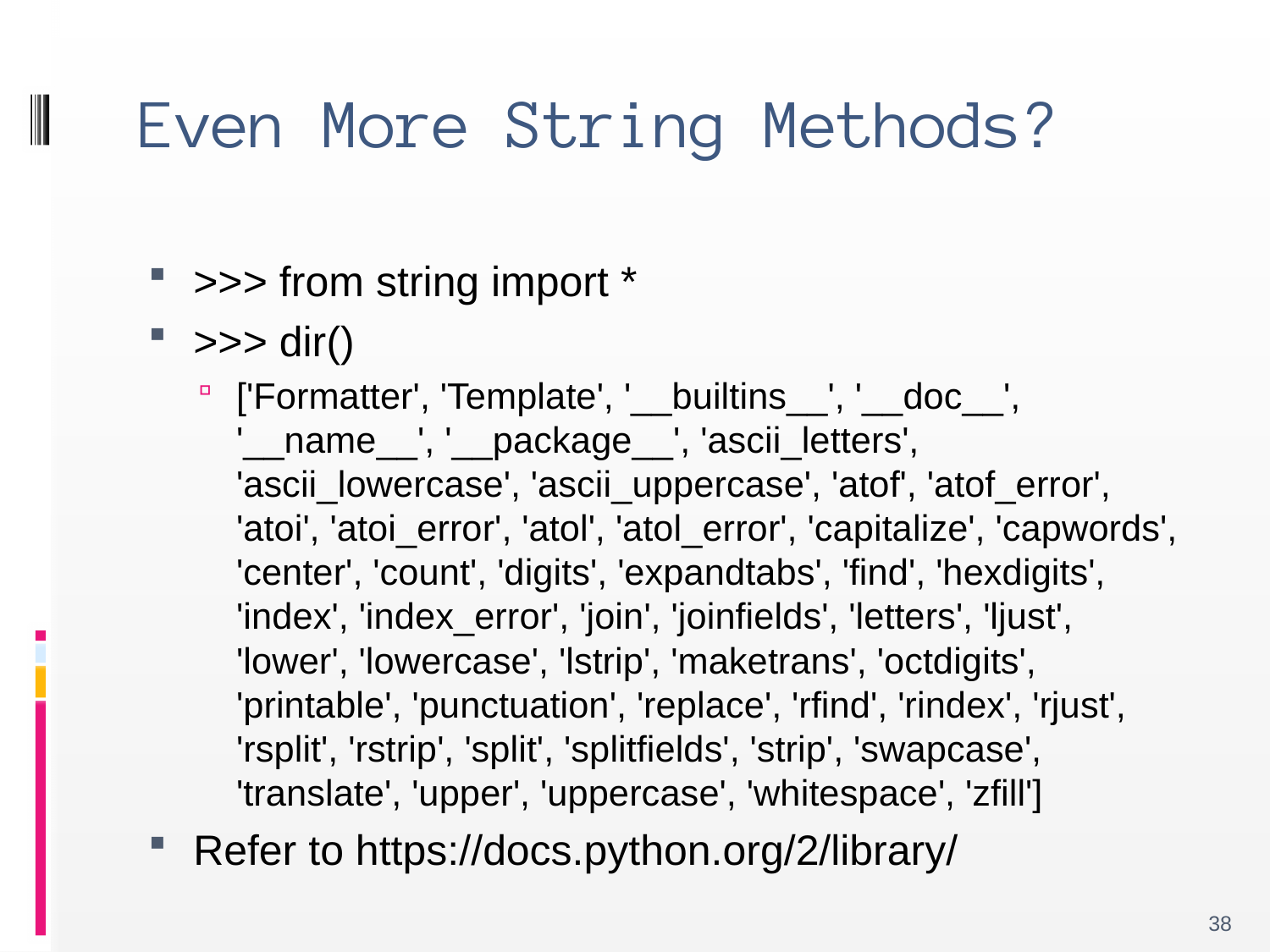

# Even More String Methods?
>>> from string import *
>>> dir()
['Formatter', 'Template', '__builtins__', '__doc__', '__name__', '__package__', 'ascii_letters', 'ascii_lowercase', 'ascii_uppercase', 'atof', 'atof_error', 'atoi', 'atoi_error', 'atol', 'atol_error', 'capitalize', 'capwords', 'center', 'count', 'digits', 'expandtabs', 'find', 'hexdigits', 'index', 'index_error', 'join', 'joinfields', 'letters', 'ljust', 'lower', 'lowercase', 'lstrip', 'maketrans', 'octdigits', 'printable', 'punctuation', 'replace', 'rfind', 'rindex', 'rjust', 'rsplit', 'rstrip', 'split', 'splitfields', 'strip', 'swapcase', 'translate', 'upper', 'uppercase', 'whitespace', 'zfill']
Refer to https://docs.python.org/2/library/

38